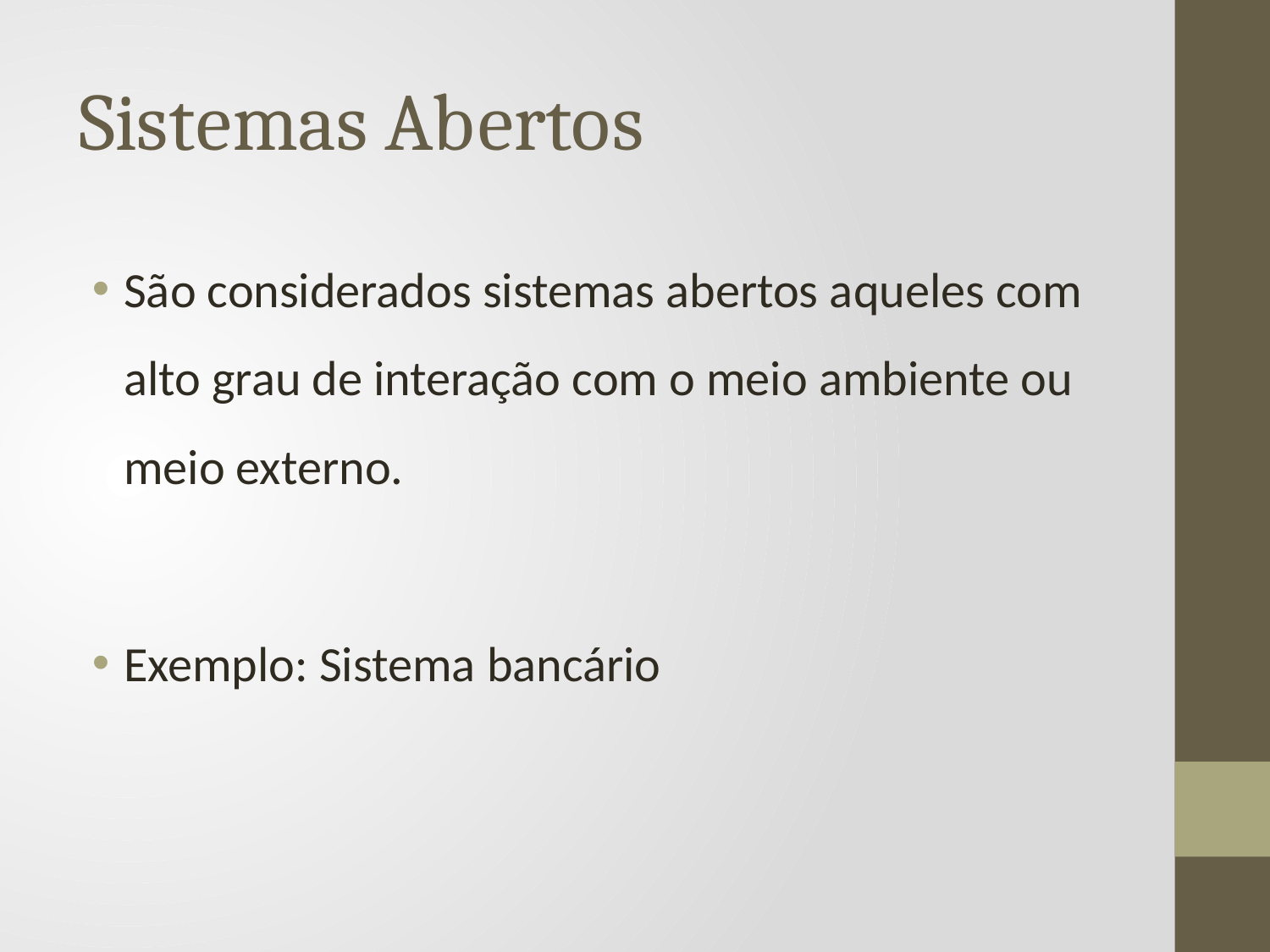

# Sistemas Abertos
São considerados sistemas abertos aqueles com alto grau de interação com o meio ambiente ou meio externo.

Exemplo: Sistema bancário